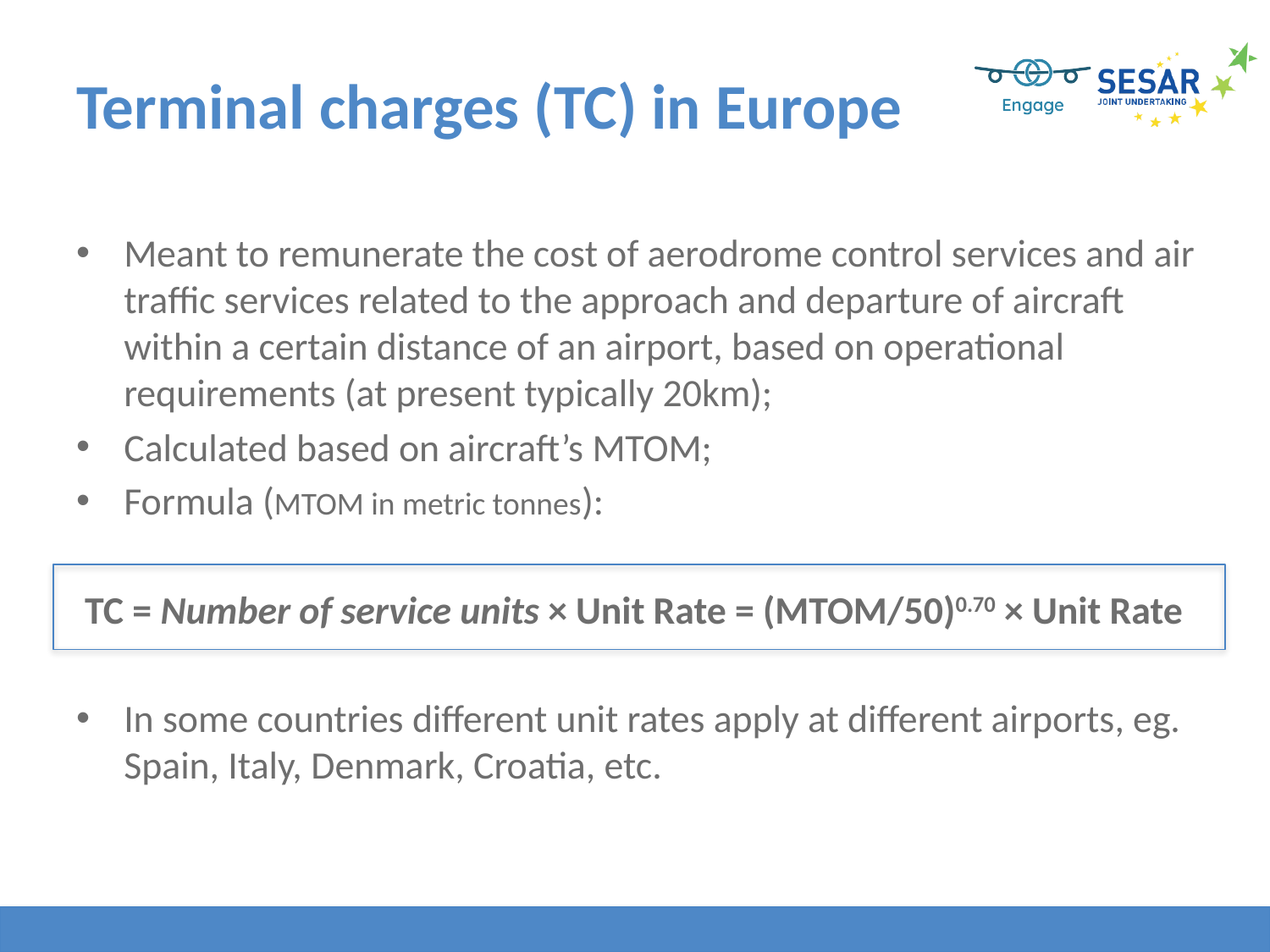

# Terminal charges (TC) in Europe
Meant to remunerate the cost of aerodrome control services and air traffic services related to the approach and departure of aircraft within a certain distance of an airport, based on operational requirements (at present typically 20km);
Calculated based on aircraft’s MTOM;
Formula (MTOM in metric tonnes):

 TC = Number of service units × Unit Rate = (MTOM/50)0.70 × Unit Rate

In some countries different unit rates apply at different airports, eg. Spain, Italy, Denmark, Croatia, etc.